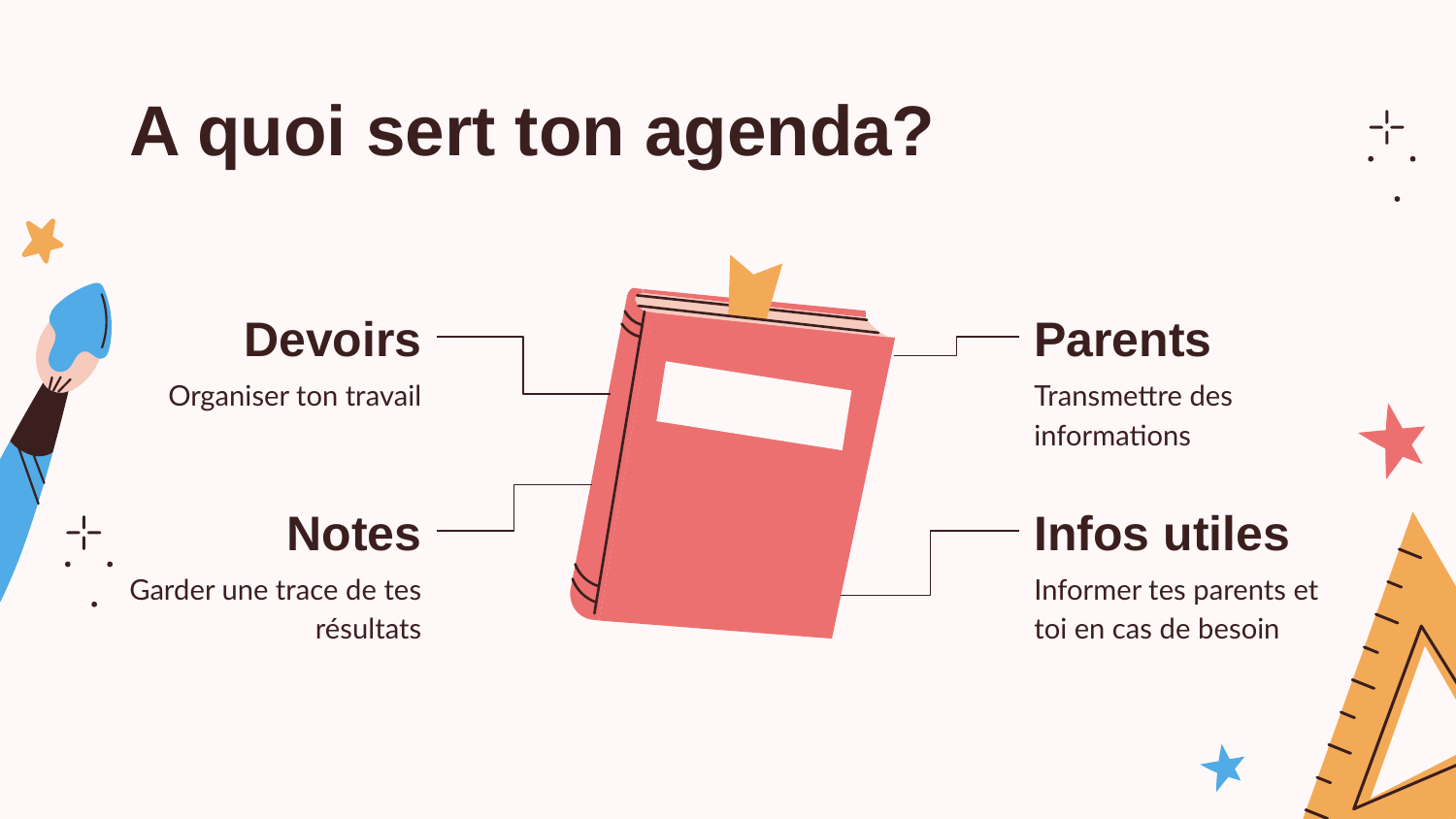

# A quoi sert ton agenda?

Devoirs
Parents
Organiser ton travail
Transmettre des informations
Infos utiles
Notes
Garder une trace de tes résultats
Informer tes parents et toi en cas de besoin